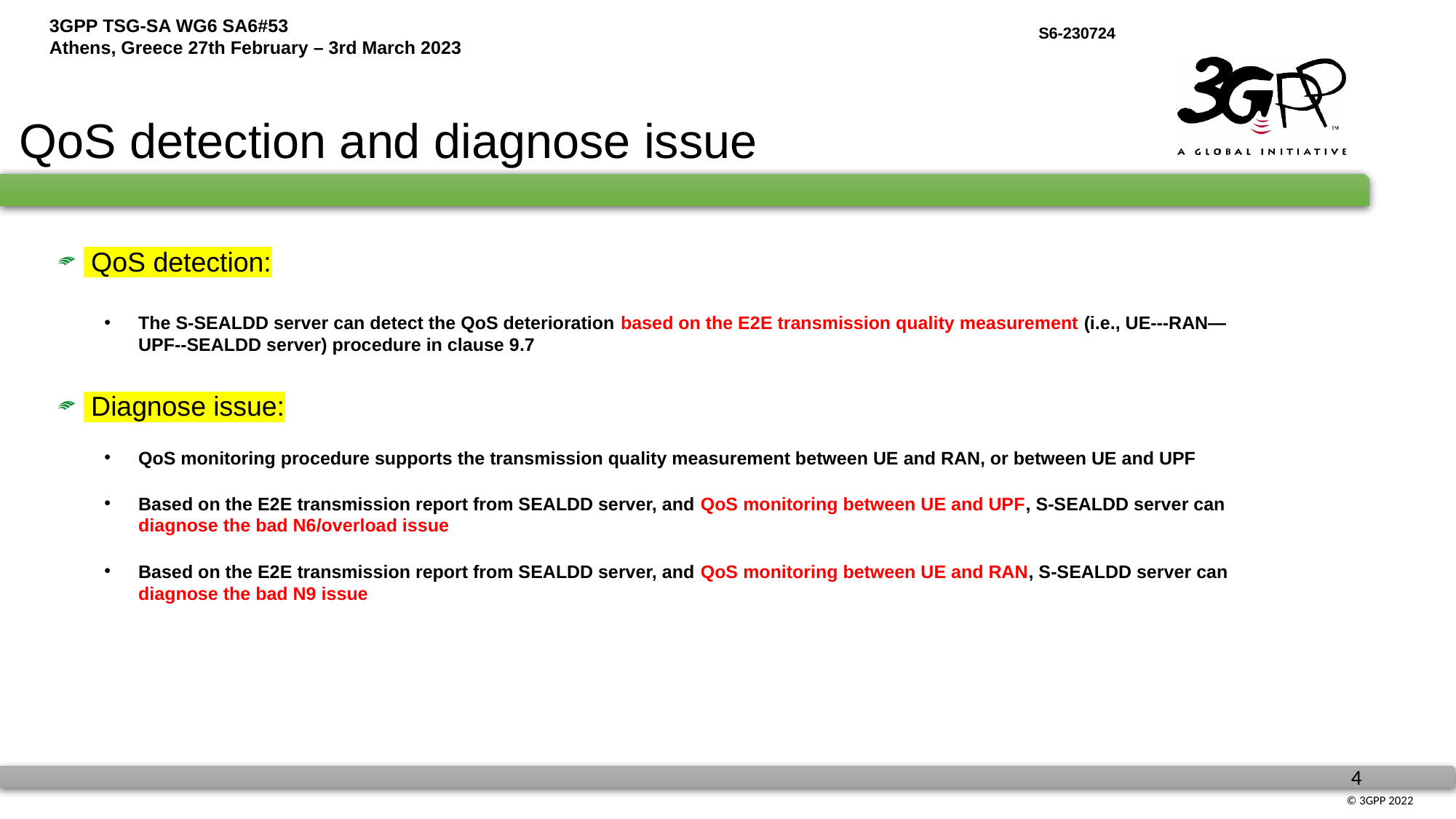

QoS detection and diagnose issue
 QoS detection:
The S-SEALDD server can detect the QoS deterioration based on the E2E transmission quality measurement (i.e., UE---RAN—UPF--SEALDD server) procedure in clause 9.7
 Diagnose issue:
QoS monitoring procedure supports the transmission quality measurement between UE and RAN, or between UE and UPF
Based on the E2E transmission report from SEALDD server, and QoS monitoring between UE and UPF, S-SEALDD server can diagnose the bad N6/overload issue
Based on the E2E transmission report from SEALDD server, and QoS monitoring between UE and RAN, S-SEALDD server can diagnose the bad N9 issue